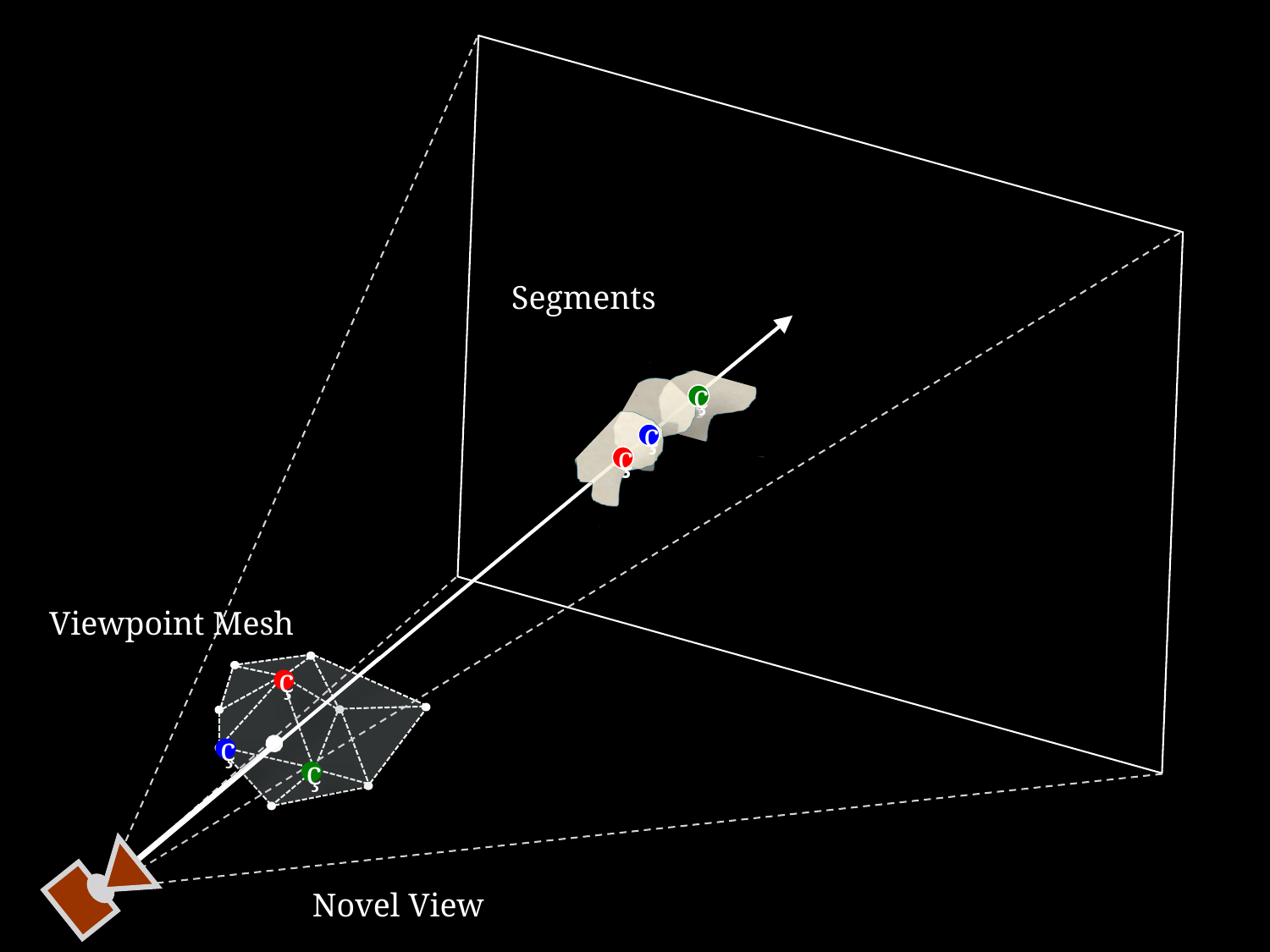

Segments

ç

ç
ç

ç
ç
ç

Viewpoint Mesh

ç
ç

ç

Novel View